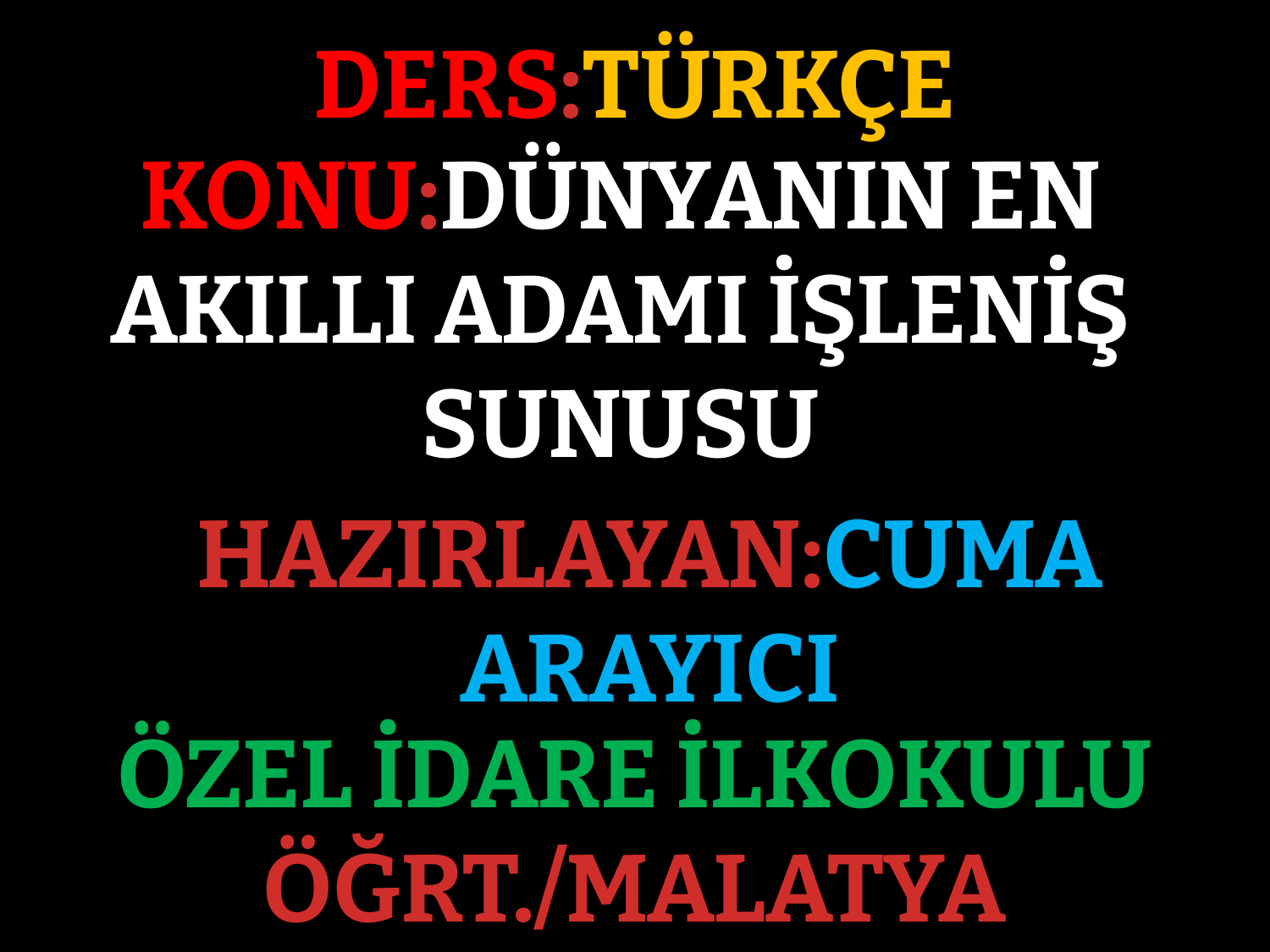

DERS:TÜRKÇE
KONU:DÜNYANIN EN AKILLI ADAMI İŞLENİŞ SUNUSU
HAZIRLAYAN:CUMA ARAYICI
ÖZEL İDARE İLKOKULU ÖĞRT./MALATYA